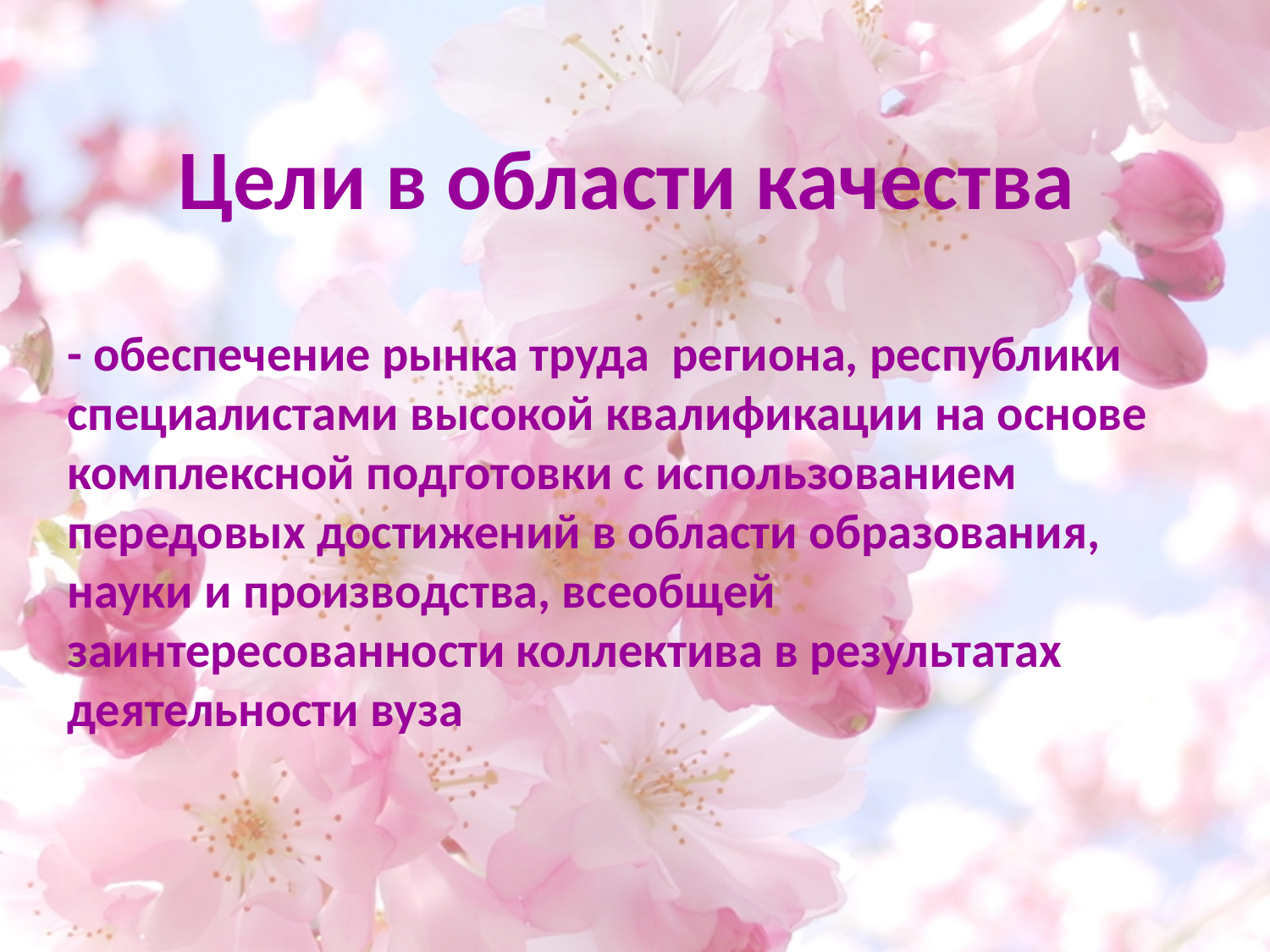

# Цели в области качества
- обеспечение рынка труда  региона, республики специалистами высокой квалификации на основе комплексной подготовки с использованием передовых достижений в области образования, науки и производства, всеобщей заинтересованности коллектива в результатах деятельности вуза